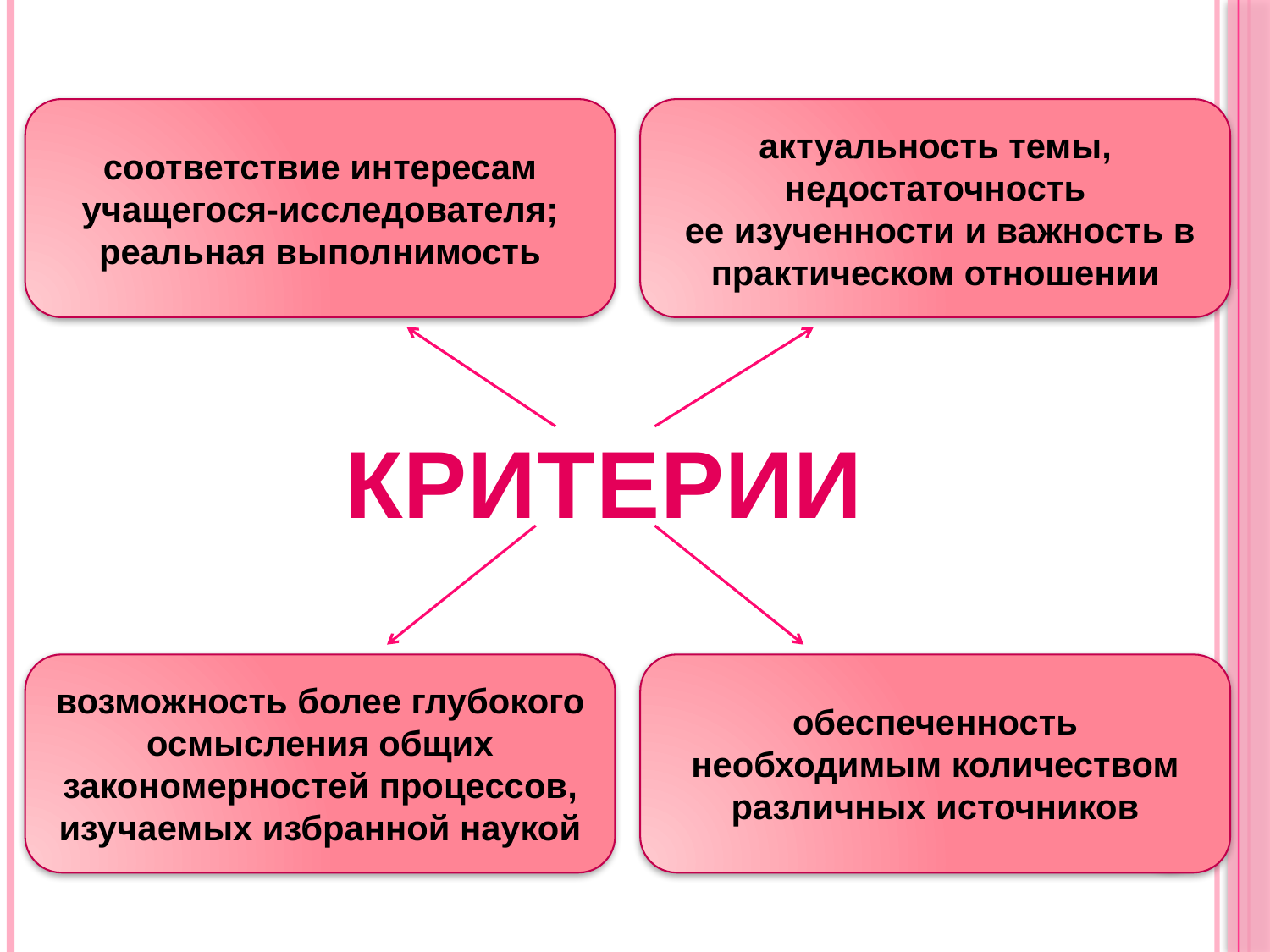

соответствие интересам учащегося-исследователя;
реальная выполнимость
актуальность темы, недостаточность
 ее изученности и важность в практическом отношении
КРИТЕРИИ
возможность более глубокого осмысления общих закономерностей процессов, изучаемых избранной наукой
обеспеченность необходимым количеством различных источников